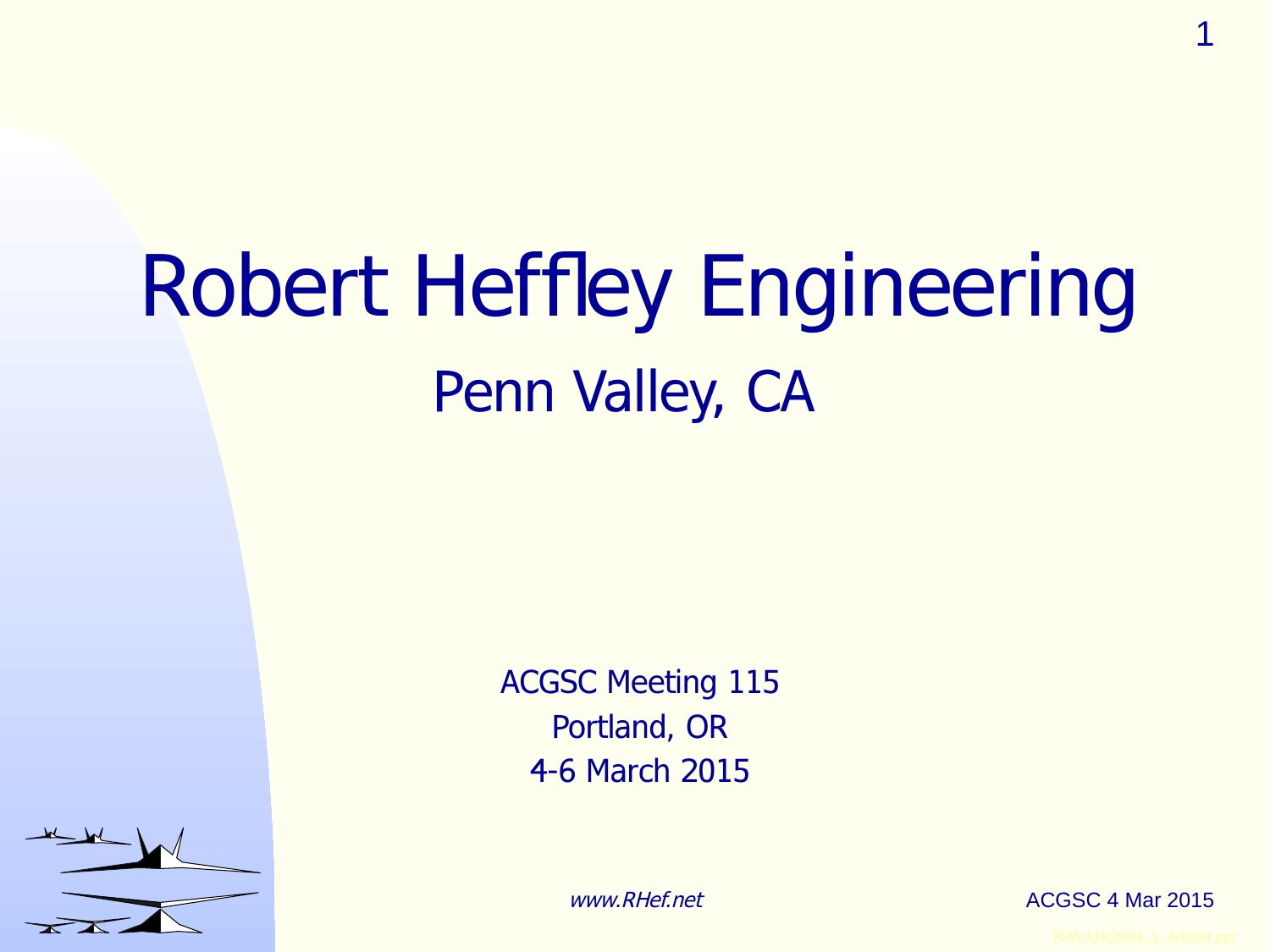

1
# Robert Heffley Engineering
Penn Valley, CA
ACGSC Meeting 115
Portland, OR
4-6 March 2015
www.RHef.net
ACGSC 4 Mar 2015